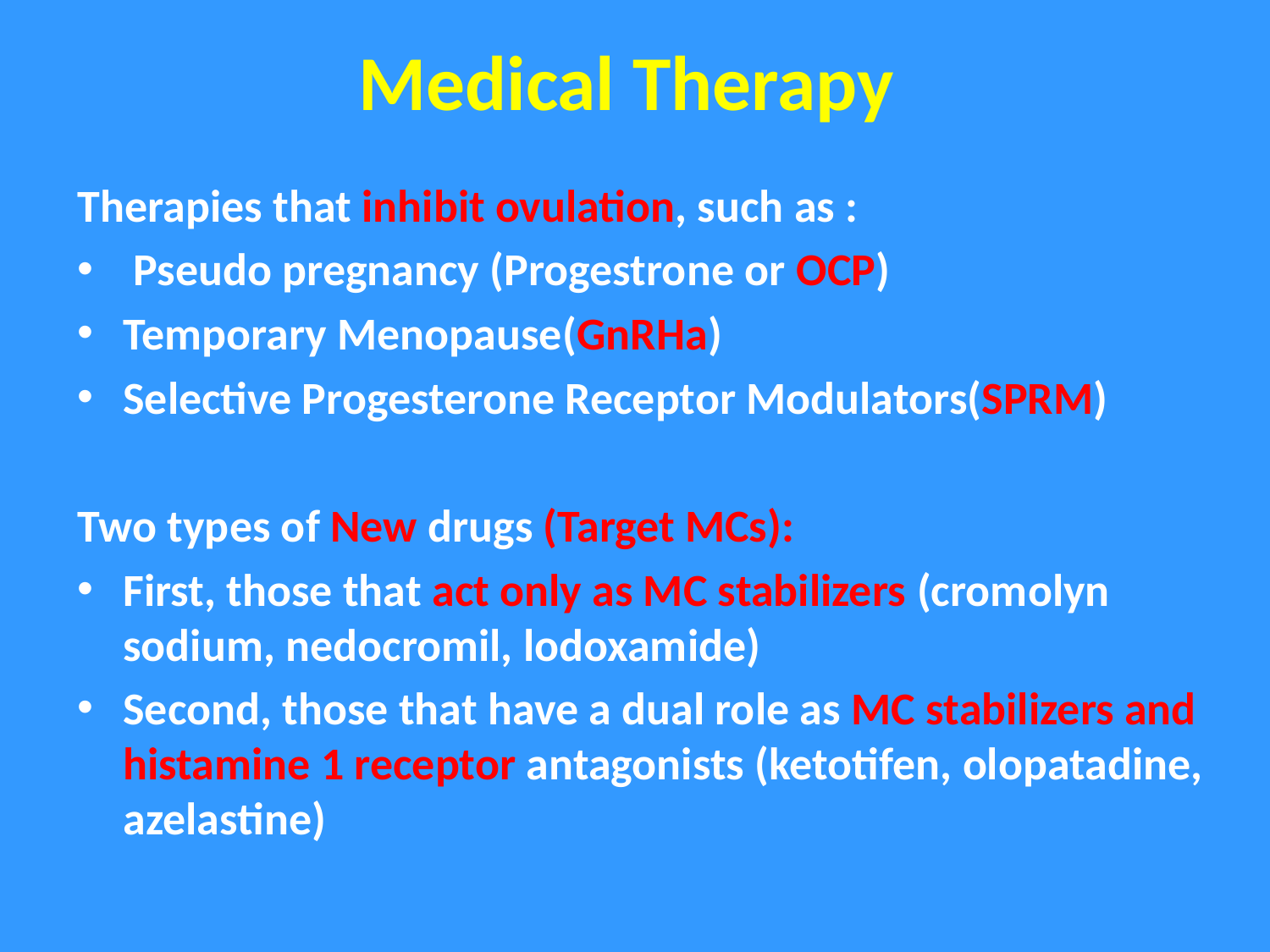

# Medical Therapy
Therapies that inhibit ovulation, such as :
 Pseudo pregnancy (Progestrone or OCP)
Temporary Menopause(GnRHa)
Selective Progesterone Receptor Modulators(SPRM)

Two types of New drugs (Target MCs):
First, those that act only as MC stabilizers (cromolyn sodium, nedocromil, lodoxamide)
Second, those that have a dual role as MC stabilizers and histamine 1 receptor antagonists (ketotifen, olopatadine, azelastine)